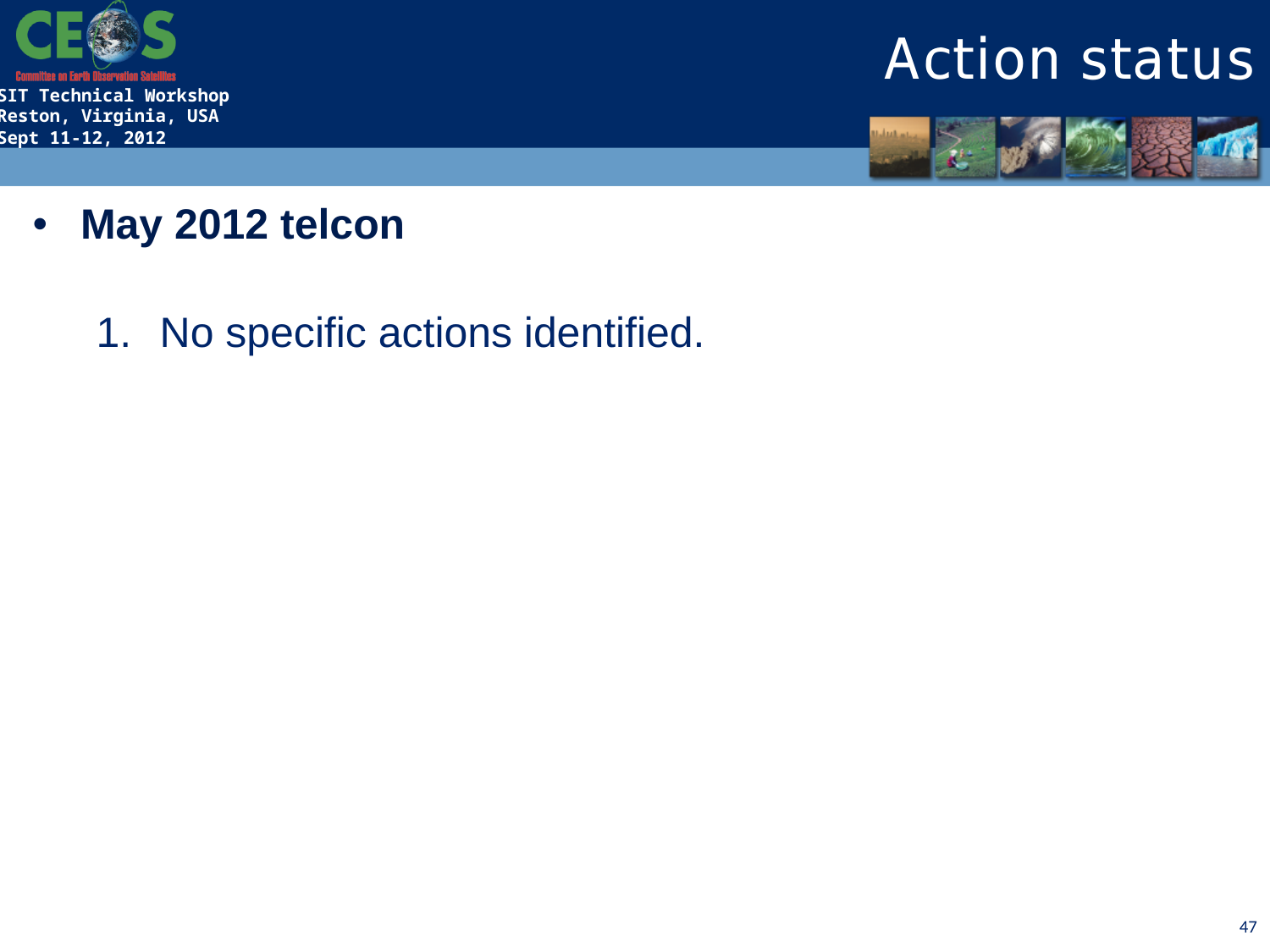

Action status
May 2012 telcon

No specific actions identified.

47